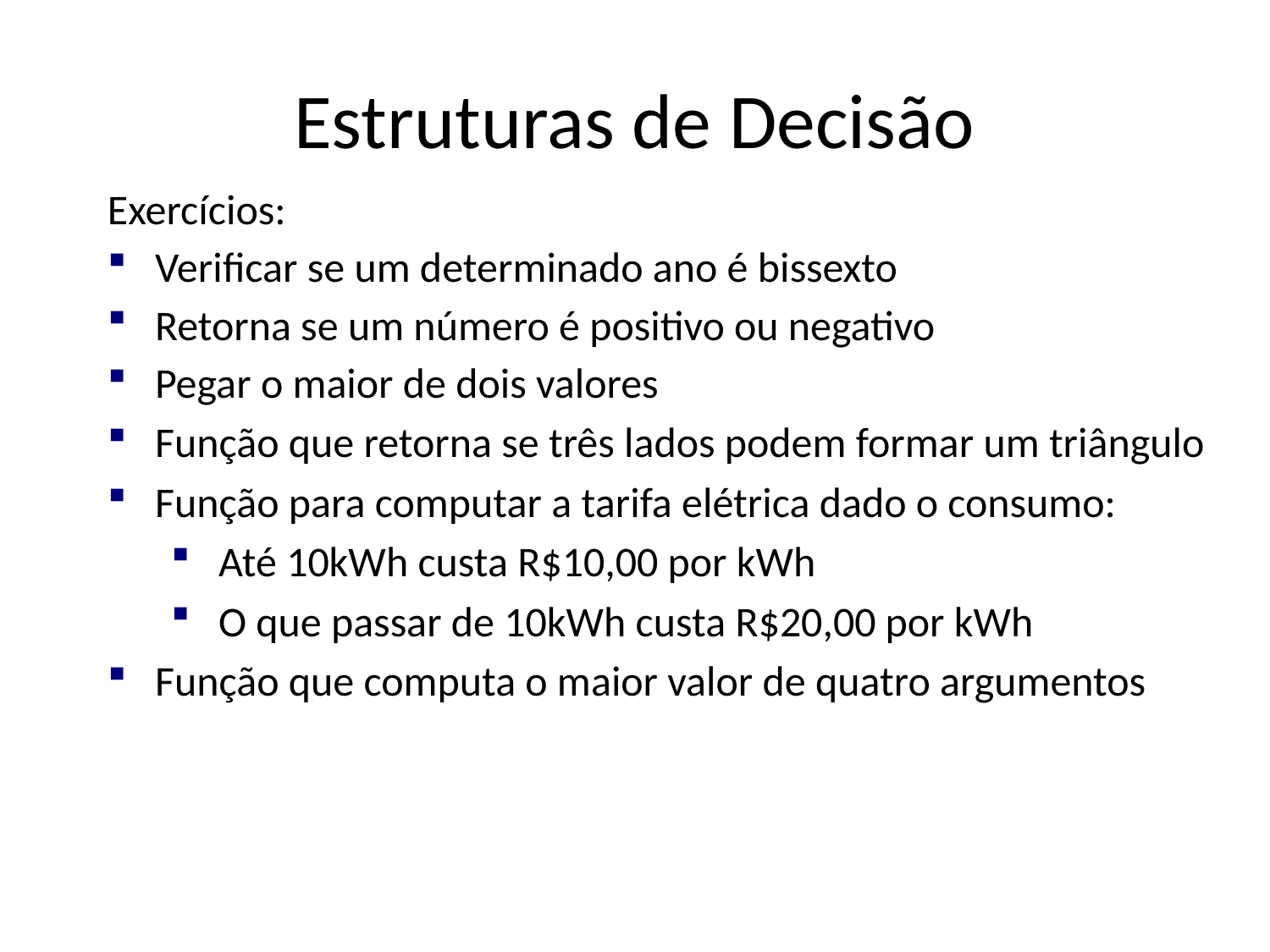

# Estruturas de Decisão
Exercícios:
Verificar se um determinado ano é bissexto
Retorna se um número é positivo ou negativo
Pegar o maior de dois valores
Função que retorna se três lados podem formar um triângulo
Função para computar a tarifa elétrica dado o consumo:
Até 10kWh custa R$10,00 por kWh
O que passar de 10kWh custa R$20,00 por kWh
Função que computa o maior valor de quatro argumentos